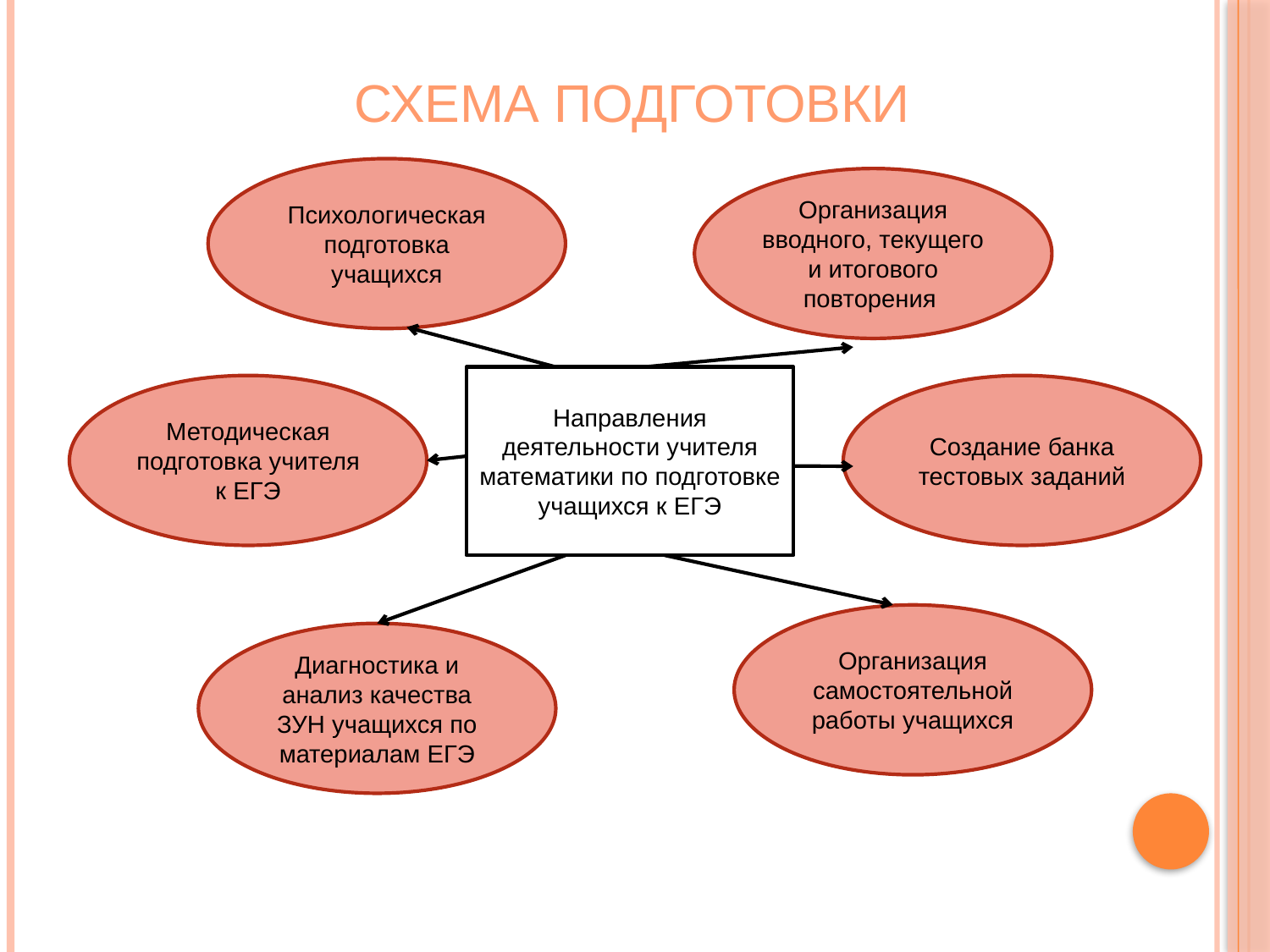

# Схема подготовки
Психологическая подготовка учащихся
Организация вводного, текущего и итогового повторения
Направления деятельности учителя математики по подготовке учащихся к ЕГЭ
Методическая подготовка учителя к ЕГЭ
Создание банка тестовых заданий
Организация самостоятельной работы учащихся
Диагностика и анализ качества ЗУН учащихся по материалам ЕГЭ